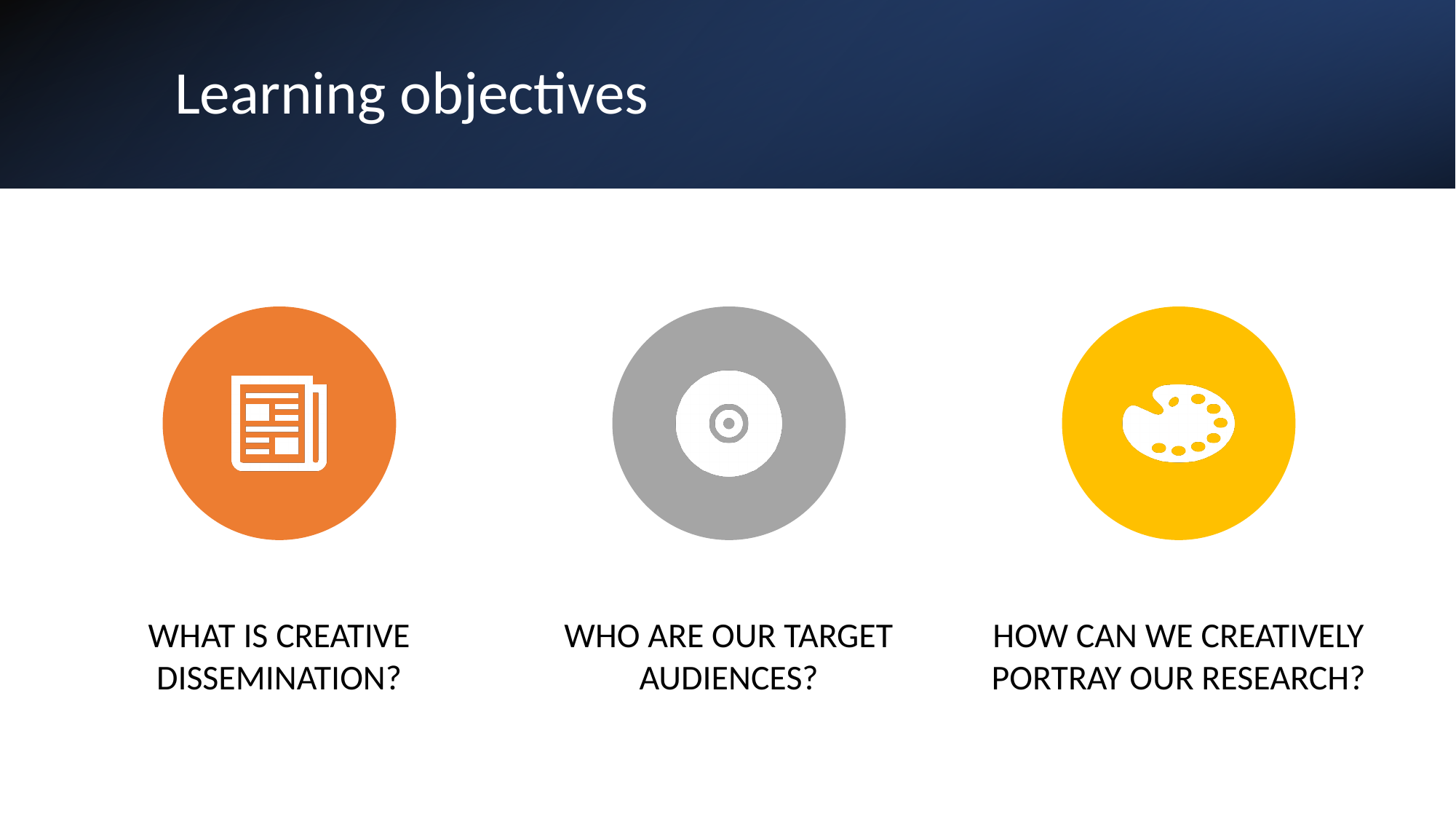

# Learning objectives
What is creative dissemination?
Who are our target audiences?
How can we creatively portray our research?